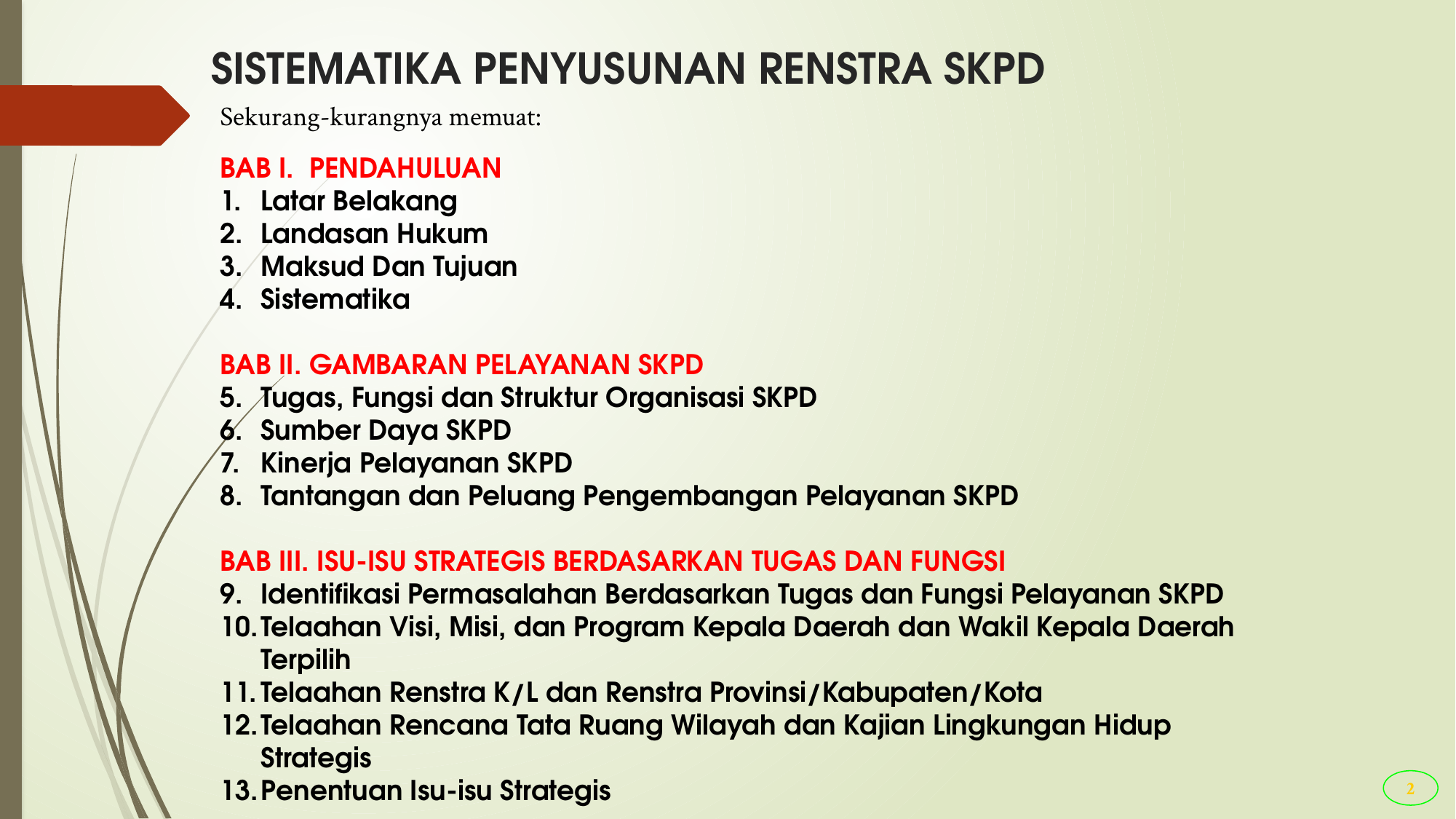

# SISTEMATIKA PENYUSUNAN RENSTRA SKPD
Sekurang-kurangnya memuat:
BAB I.  PENDAHULUAN
Latar Belakang
Landasan Hukum
Maksud Dan Tujuan
Sistematika

BAB II. GAMBARAN PELAYANAN SKPD
Tugas, Fungsi dan Struktur Organisasi SKPD
Sumber Daya SKPD
Kinerja Pelayanan SKPD
Tantangan dan Peluang Pengembangan Pelayanan SKPD

BAB III. ISU-ISU STRATEGIS BERDASARKAN TUGAS DAN FUNGSI
Identifikasi Permasalahan Berdasarkan Tugas dan Fungsi Pelayanan SKPD
Telaahan Visi, Misi, dan Program Kepala Daerah dan Wakil Kepala Daerah Terpilih
Telaahan Renstra K/L dan Renstra Provinsi/Kabupaten/Kota
Telaahan Rencana Tata Ruang Wilayah dan Kajian Lingkungan Hidup Strategis
Penentuan Isu-isu Strategis